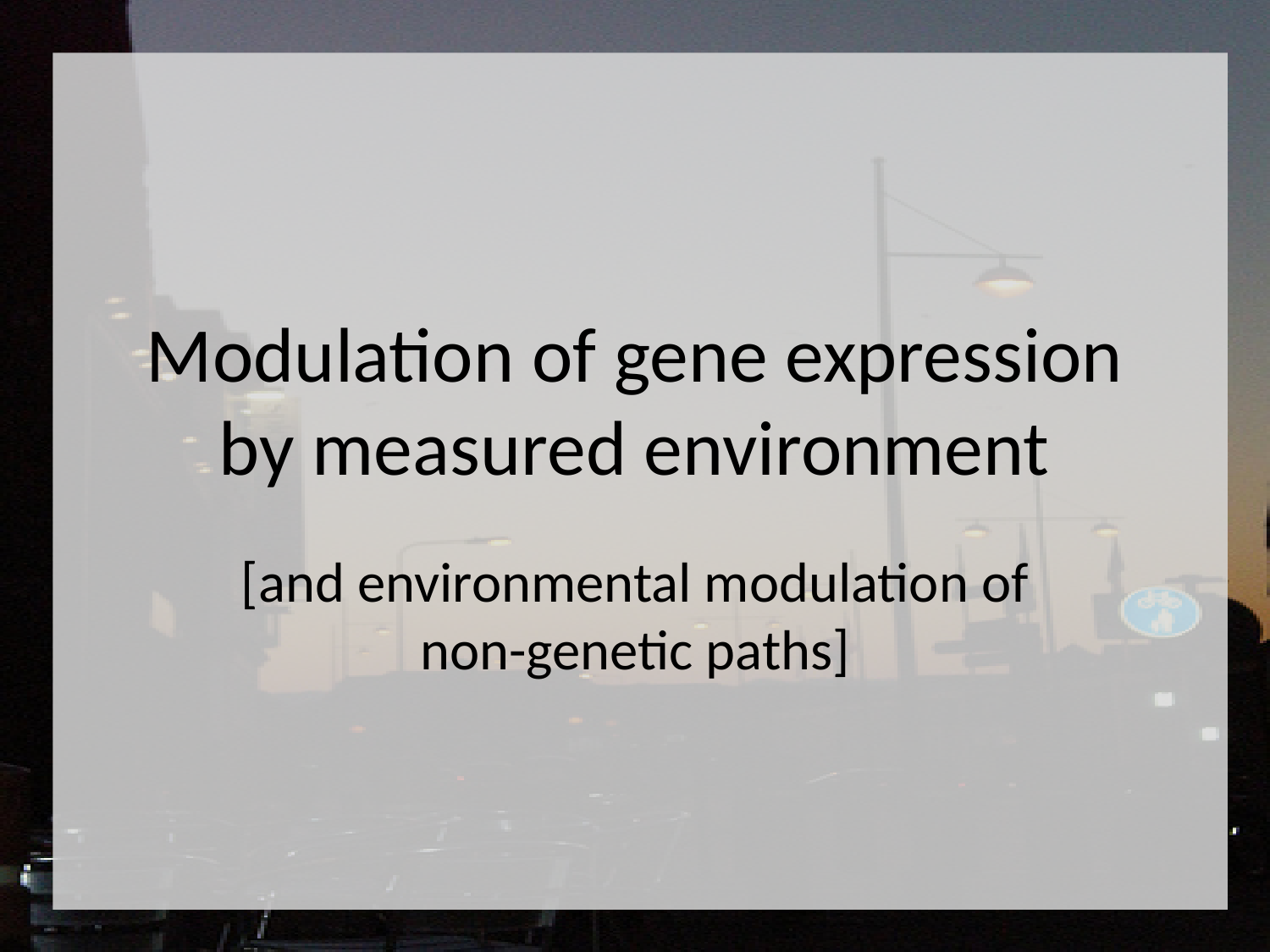

# Modulation of gene expression by measured environment
[and environmental modulation of non-genetic paths]